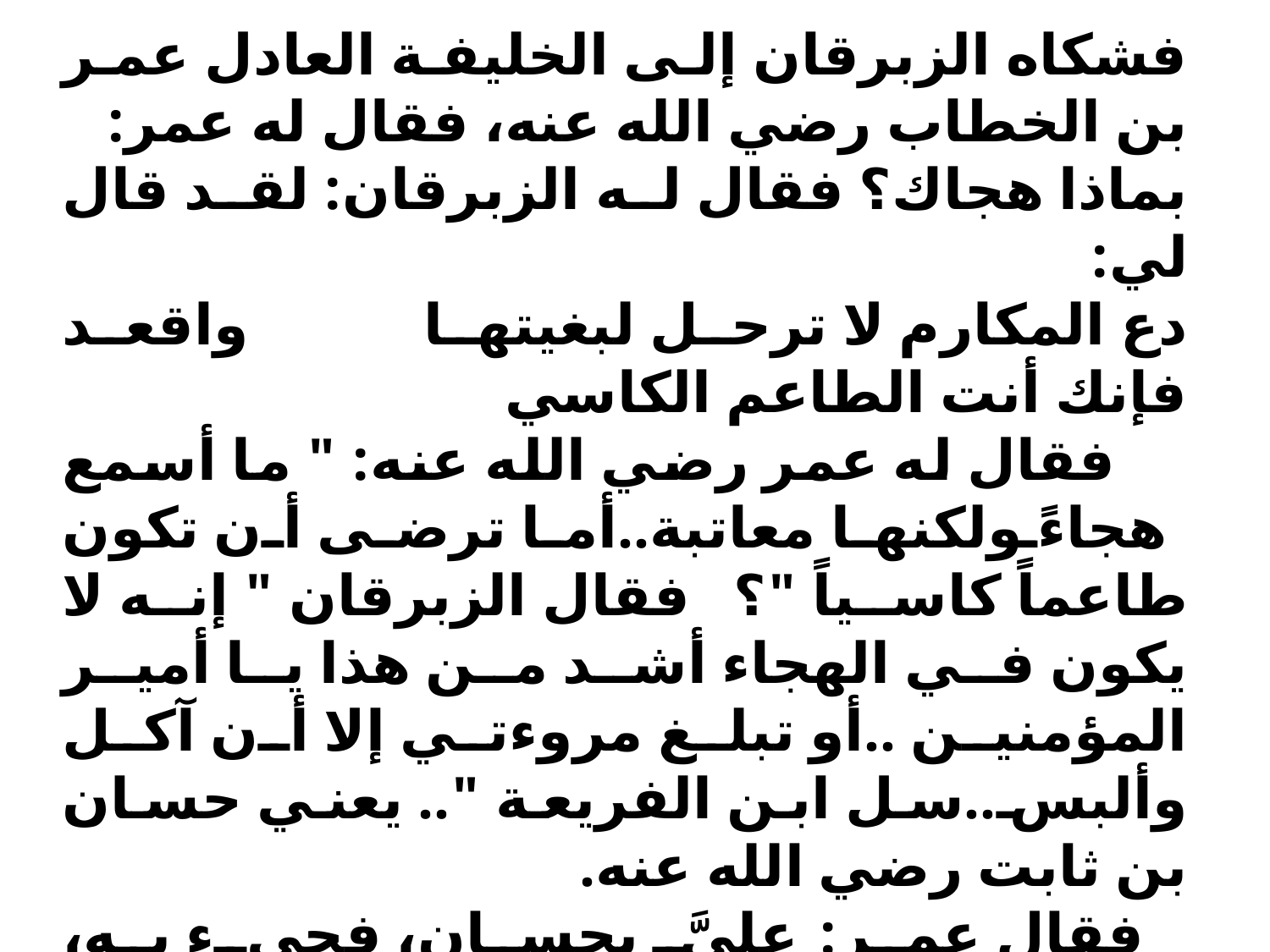

فشكاه الزبرقان إلى الخليفة العادل عمر بن الخطاب رضي الله عنه، فقال له عمر:
بماذا هجاك؟ فقال له الزبرقان: لقد قال لي:
دع المكارم لا ترحل لبغيتها            واقعد فإنك أنت الطاعم الكاسي
     فقال له عمر رضي الله عنه: " ما أسمع هجاءً ولكنها معاتبة..أما ترضى أن تكون طاعماً كاسياً "؟   فقال الزبرقان " إنه لا يكون في الهجاء أشد من هذا يا أمير المؤمنين ..أو تبلغ مروءتي إلا أن آكل وألبس..سل ابن الفريعة ".. يعني حسان بن ثابت رضي الله عنه.
   فقال عمر: عليَّ بحسان، فجيء به، فقال: أتراه هجاه؟ فقال حسان:" قد هجاه وأقبح"..فقال عمر: والله لأشغلنَّه عن أعراض المسلمين، وأمر بحبسه على الفور.